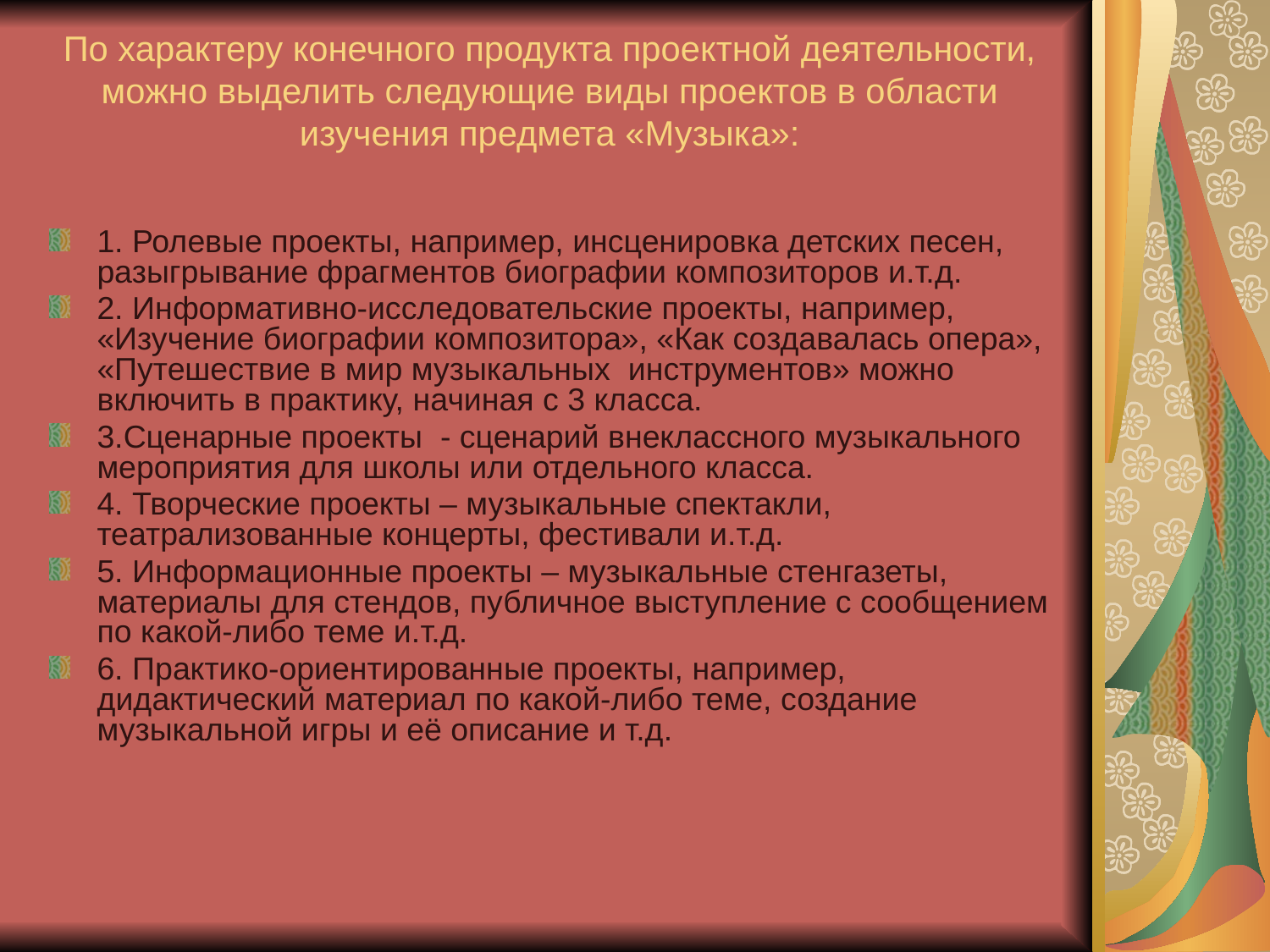

# По характеру конечного продукта проектной деятельности, можно выделить следующие виды проектов в области изучения предмета «Музыка»:
1. Ролевые проекты, например, инсценировка детских песен, разыгрывание фрагментов биографии композиторов и.т.д.
2. Информативно-исследовательские проекты, например, «Изучение биографии композитора», «Как создавалась опера», «Путешествие в мир музыкальных  инструментов» можно включить в практику, начиная с 3 класса.
3.Сценарные проекты  - сценарий внеклассного музыкального мероприятия для школы или отдельного класса.
4. Творческие проекты – музыкальные спектакли, театрализованные концерты, фестивали и.т.д.
5. Информационные проекты – музыкальные стенгазеты, материалы для стендов, публичное выступление с сообщением по какой-либо теме и.т.д.
6. Практико-ориентированные проекты, например, дидактический материал по какой-либо теме, создание музыкальной игры и её описание и т.д.